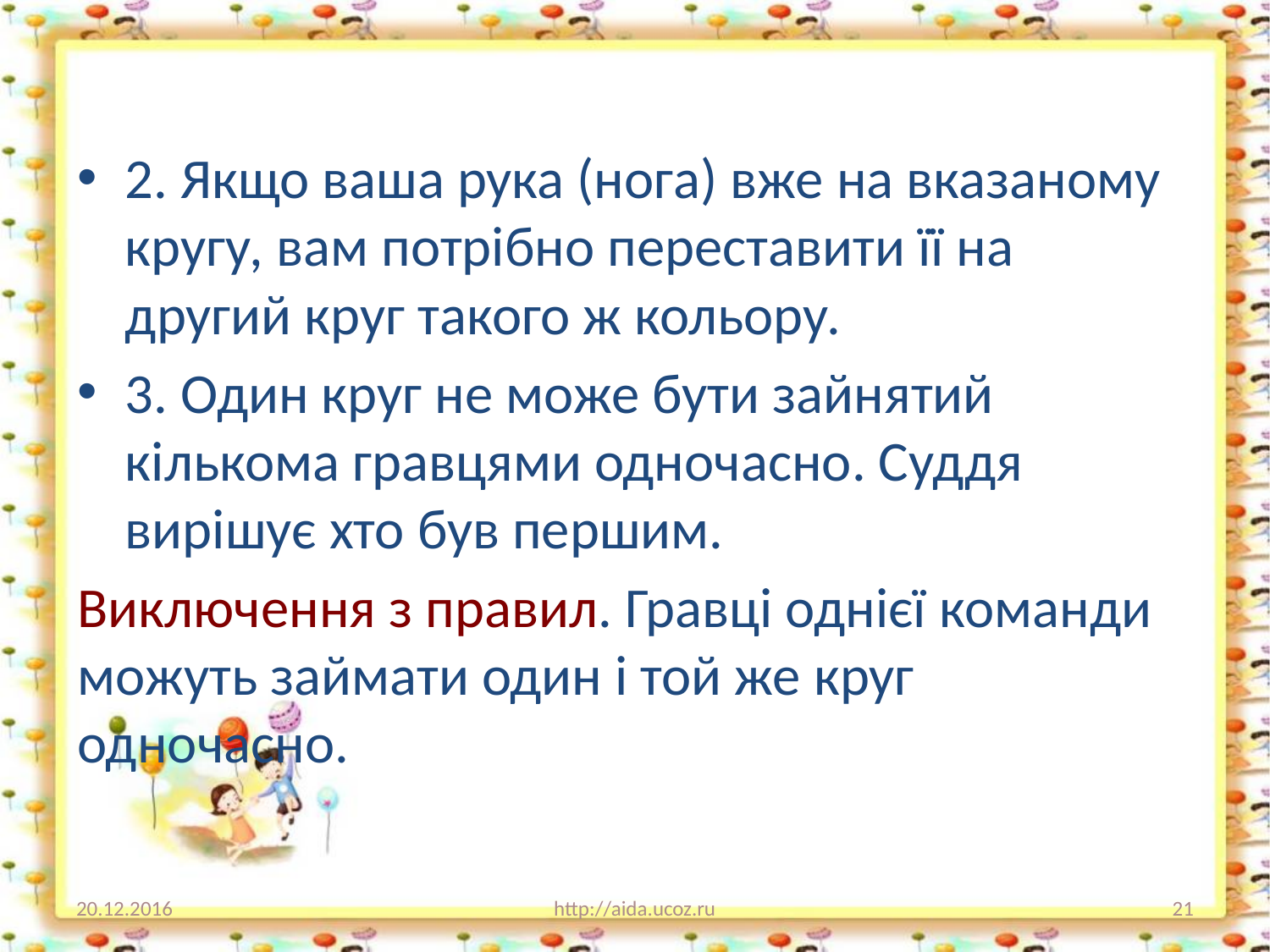

#
2. Якщо ваша рука (нога) вже на вказаному кругу, вам потрібно переставити її на другий круг такого ж кольору.
3. Один круг не може бути зайнятий кількома гравцями одночасно. Суддя вирішує хто був першим.
Виключення з правил. Гравці однієї команди можуть займати один і той же круг одночасно.
20.12.2016
http://aida.ucoz.ru
21